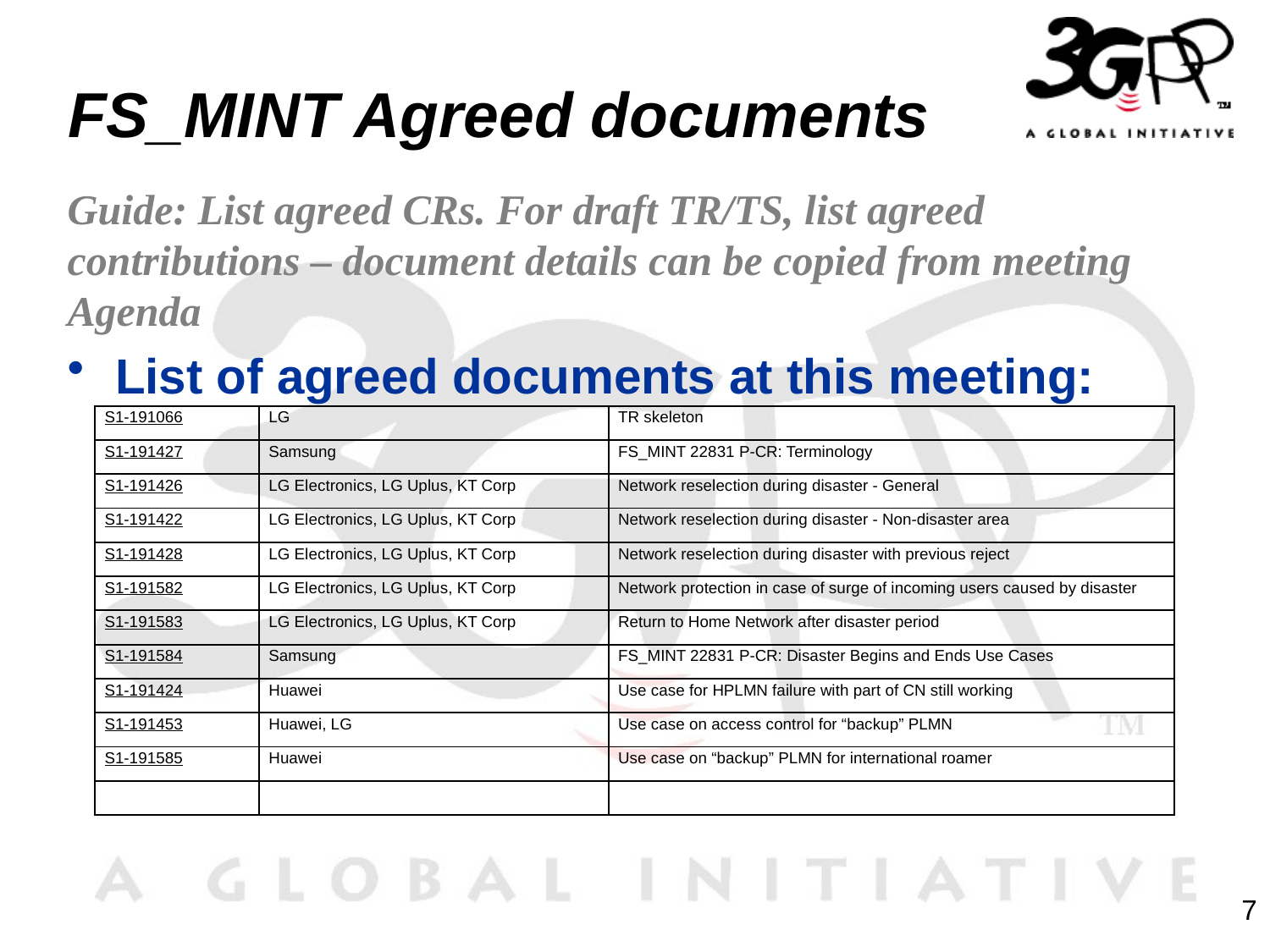

# FS_MINT Agreed documents
Guide: List agreed CRs. For draft TR/TS, list agreed contributions – document details can be copied from meeting Agenda
List of agreed documents at this meeting:

| S1-191066 | LG | TR skeleton |
| --- | --- | --- |
| S1-191427 | Samsung | FS\_MINT 22831 P-CR: Terminology |
| S1-191426 | LG Electronics, LG Uplus, KT Corp | Network reselection during disaster - General |
| S1-191422 | LG Electronics, LG Uplus, KT Corp | Network reselection during disaster - Non-disaster area |
| S1-191428 | LG Electronics, LG Uplus, KT Corp | Network reselection during disaster with previous reject |
| S1-191582 | LG Electronics, LG Uplus, KT Corp | Network protection in case of surge of incoming users caused by disaster |
| S1-191583 | LG Electronics, LG Uplus, KT Corp | Return to Home Network after disaster period |
| S1-191584 | Samsung | FS\_MINT 22831 P-CR: Disaster Begins and Ends Use Cases |
| S1-191424 | Huawei | Use case for HPLMN failure with part of CN still working |
| S1-191453 | Huawei, LG | Use case on access control for “backup” PLMN |
| S1-191585 | Huawei | Use case on “backup” PLMN for international roamer |
|  |  |  |
7